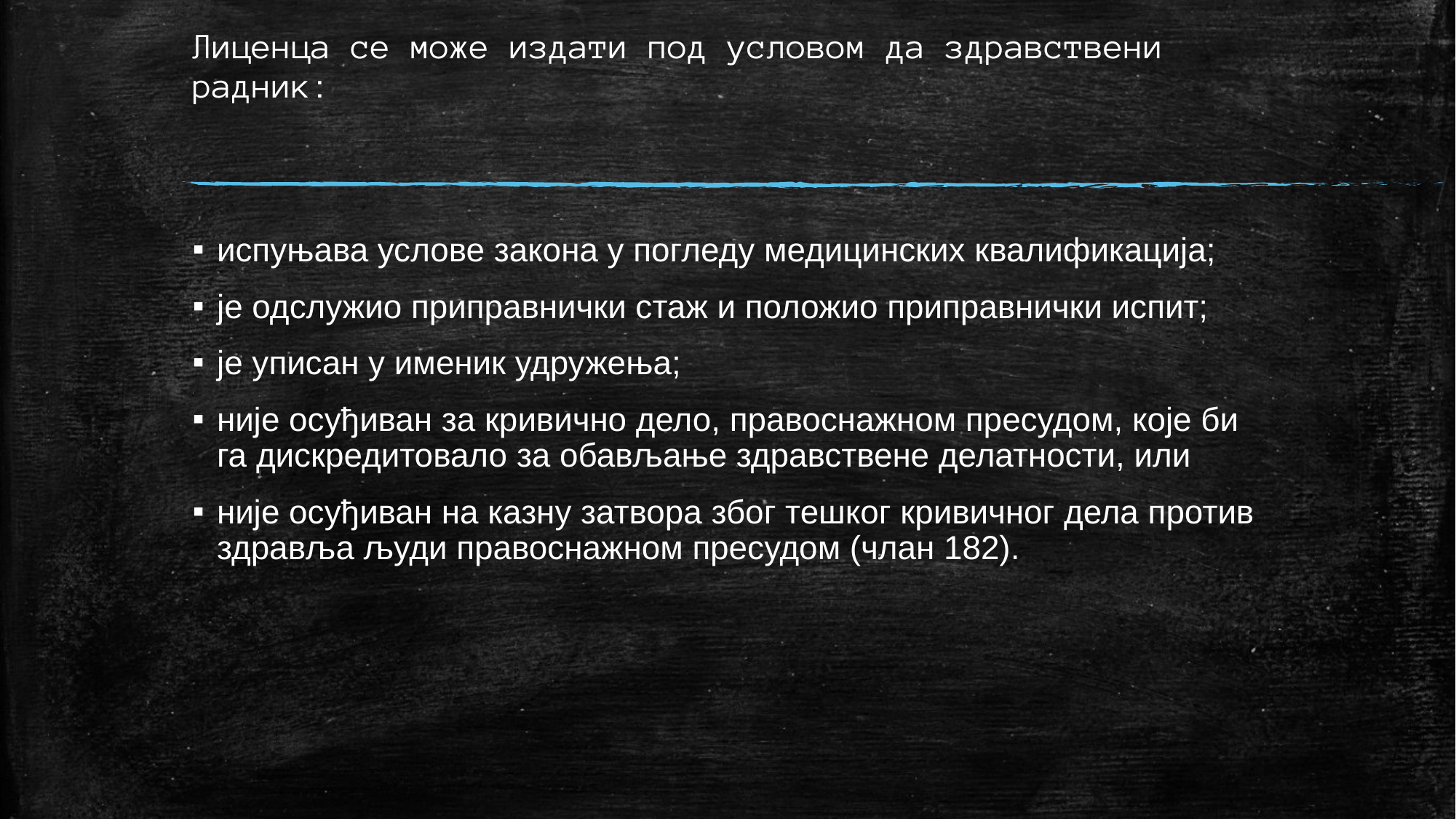

# Лиценца се може издати под условом да здравствени радник:
испуњава услове закона у погледу медицинских квалификација;
је одслужио приправнички стаж и положио приправнички испит;
је уписан у именик удружења;
није осуђиван за кривично дело, правоснажном пресудом, које би га дискредитовало за обављање здравствене делатности, или
није осуђиван на казну затвора због тешког кривичног дела против здравља људи правоснажном пресудом (члан 182).